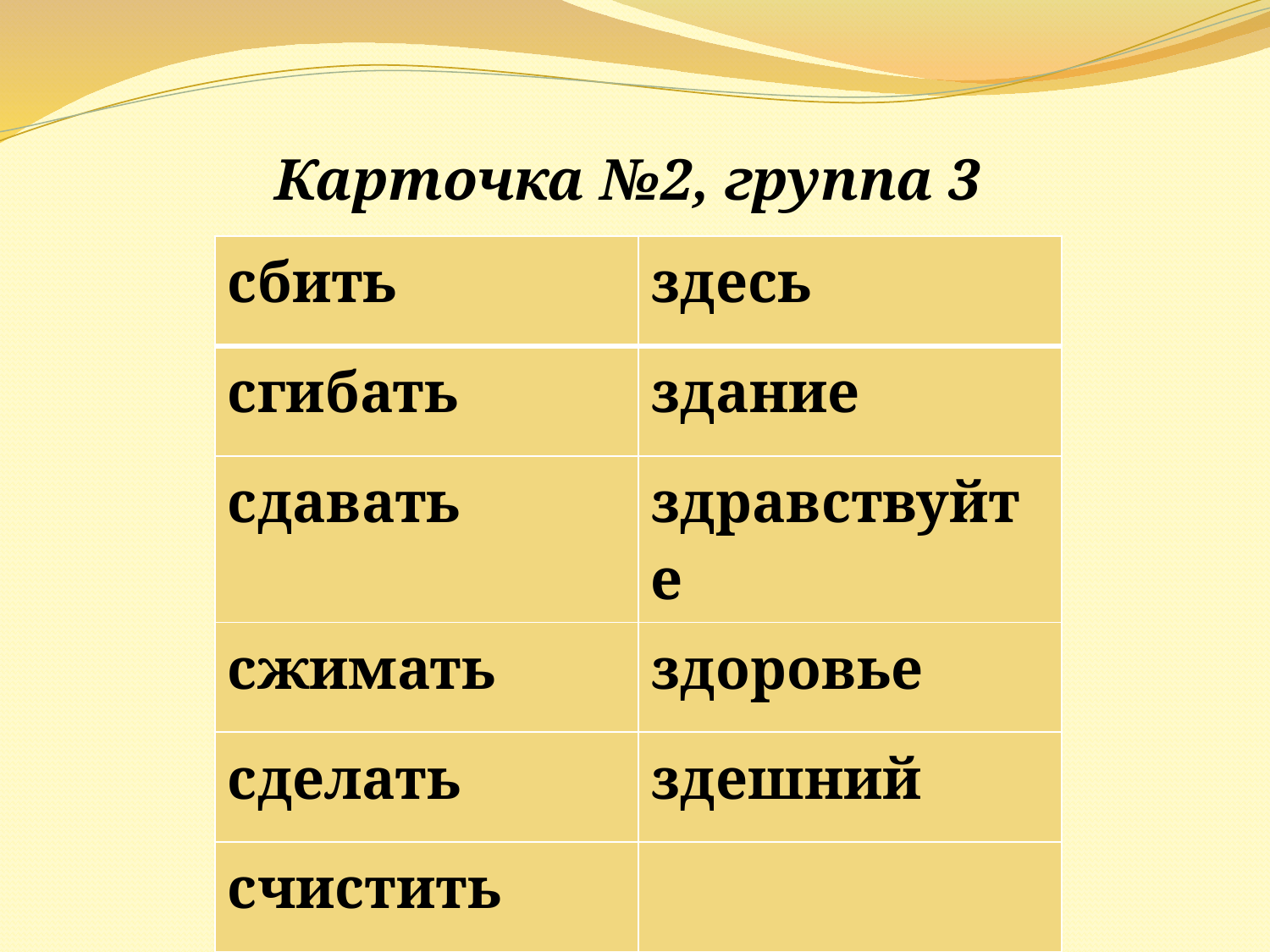

Карточка №2, группа 3
| сбить | здесь |
| --- | --- |
| сгибать | здание |
| сдавать | здравствуйте |
| сжимать | здоровье |
| сделать | здешний |
| счистить |  |